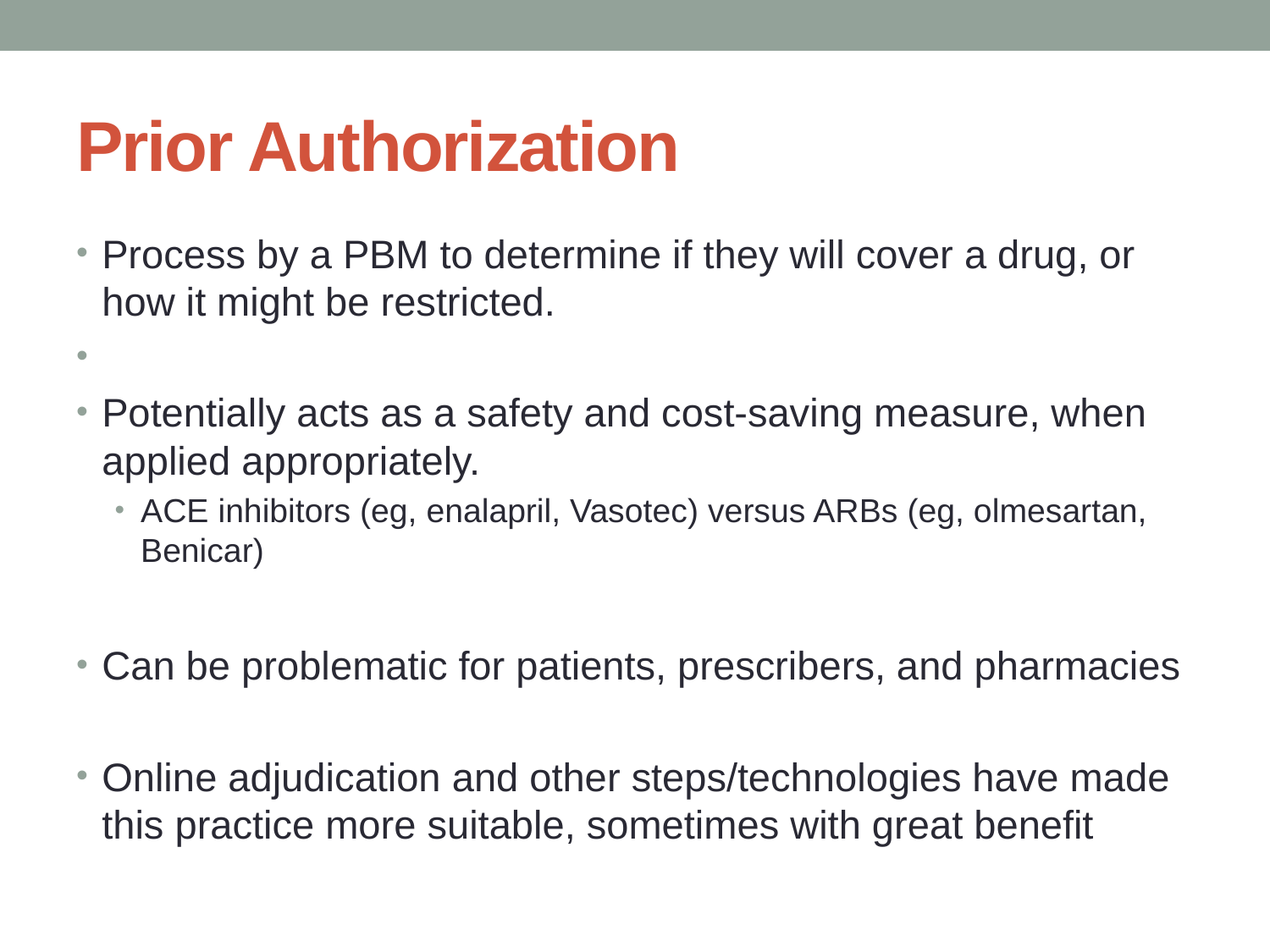

# Prior Authorization
Process by a PBM to determine if they will cover a drug, or how it might be restricted.

Potentially acts as a safety and cost-saving measure, when applied appropriately.
ACE inhibitors (eg, enalapril, Vasotec) versus ARBs (eg, olmesartan, Benicar)

Can be problematic for patients, prescribers, and pharmacies

Online adjudication and other steps/technologies have made this practice more suitable, sometimes with great benefit